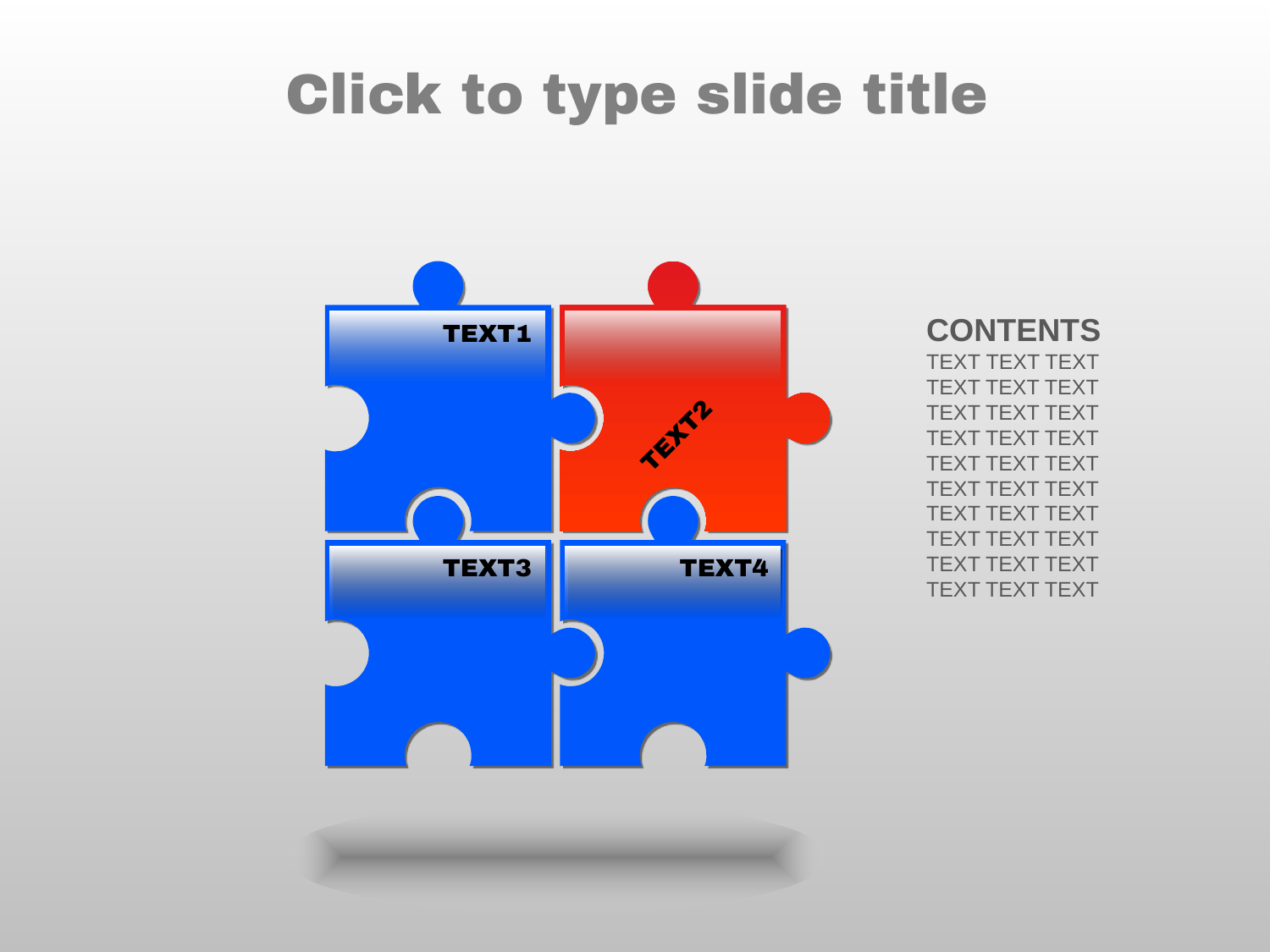

Click to type slide title

CONTENTS
TEXT TEXT TEXT
TEXT TEXT TEXT
TEXT TEXT TEXT
TEXT TEXT TEXT
TEXT TEXT TEXT
TEXT TEXT TEXT
TEXT TEXT TEXT
TEXT TEXT TEXT
TEXT TEXT TEXT
TEXT TEXT TEXT

TEXT1
TEXT2

TEXT3
TEXT4